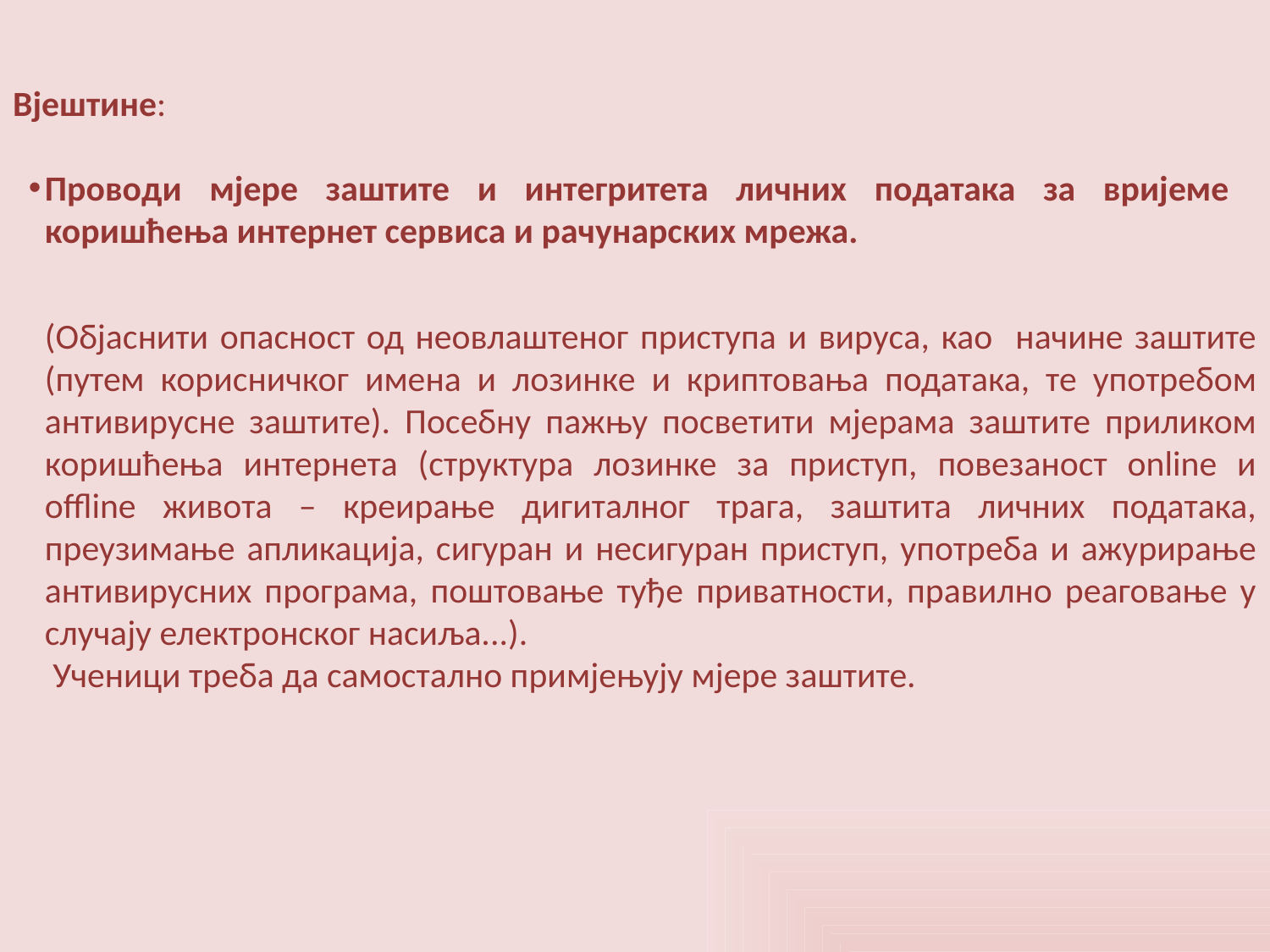

Вјештине:

Проводи мјере заштите и интегритета личних података за вријеме  коришћења интернет сервиса и рачунарских мрежа.

(Објаснити опасност од неовлаштеног приступа и вируса, као  начине заштите (путем корисничког имена и лозинке и криптовања података, те употребом антивирусне заштите). Посебну пажњу посветити мјерама заштите приликом коришћења интернета (структура лозинке за приступ, повезаност оnline и offline живота – креирање дигиталног трага, заштита личних података, преузимање апликација, сигуран и несигуран приступ, употреба и ажурирање антивирусних програма, поштовање туђе приватности, правилно реаговање у случају електронског насиља...).
 Ученици треба да самостално примјењују мјере заштите.